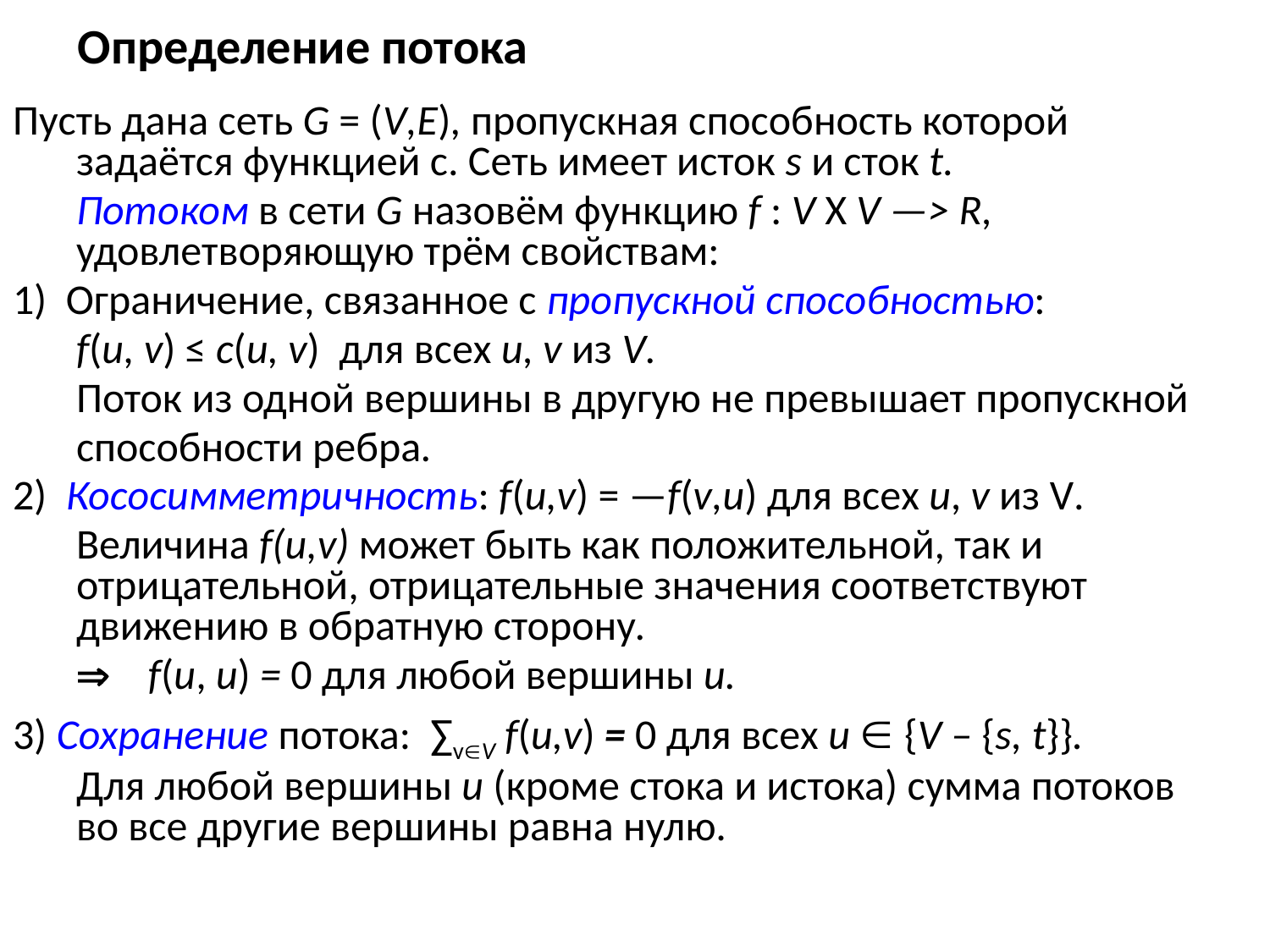

# Определение потока
Пусть дана сеть G = (V,E), пропускная способность которой задаётся функцией с. Сеть имеет исток s и сток t.
	Потоком в сети G назовём функцию f : V X V —> R, удовлетворяющую трём свойствам:
1)  Ограничение, связанное с пропускной способностью:
	f(u, v) ≤ c(u, v)  для всех и, v из V.
	Поток из одной вершины в другую не превышает пропускной
	способности ребра.
2)  Кососимметричность: f(u,v) = —f(v,u) для всех и, v из V.
	Величина f(u,v) может быть как положительной, так и отрицательной, отрицательные значения соответствуют движению в обратную сторону.
	⇒    f(и, и) = 0 для любой вершины и.
3) Сохранение потока:  ∑v∈V f(u,v) = 0 для всех и ∈ {V – {s, t}}.
 	Для любой вершины и (кроме стока и истока) сумма потоков во все другие вершины равна нулю.